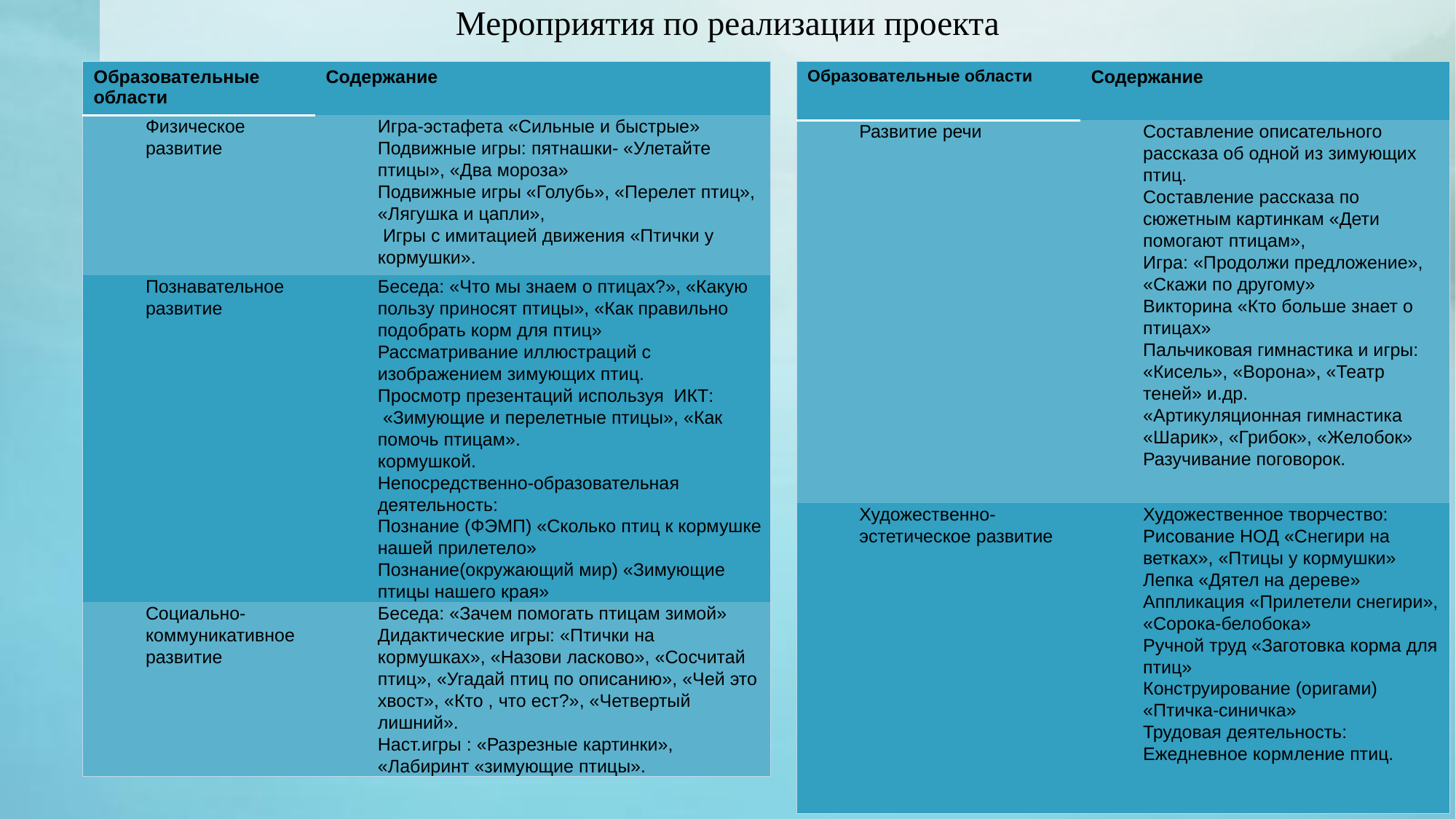

# Мероприятия по реализации проекта
| Образовательные области | Содержание |
| --- | --- |
| Физическое развитие | Игра-эстафета «Сильные и быстрые» Подвижные игры: пятнашки- «Улетайте птицы», «Два мороза» Подвижные игры «Голубь», «Перелет птиц», «Лягушка и цапли», Игры с имитацией движения «Птички у кормушки». |
| Познавательное развитие | Беседа: «Что мы знаем о птицах?», «Какую пользу приносят птицы», «Как правильно подобрать корм для птиц» Рассматривание иллюстраций с изображением зимующих птиц. Просмотр презентаций используя ИКТ: «Зимующие и перелетные птицы», «Как помочь птицам». кормушкой. Непосредственно-образовательная деятельность: Познание (ФЭМП) «Сколько птиц к кормушке нашей прилетело» Познание(окружающий мир) «Зимующие птицы нашего края» |
| Социально-коммуникативное развитие | Беседа: «Зачем помогать птицам зимой» Дидактические игры: «Птички на кормушках», «Назови ласково», «Сосчитай птиц», «Угадай птиц по описанию», «Чей это хвост», «Кто , что ест?», «Четвертый лишний». Наст.игры : «Разрезные картинки», «Лабиринт «зимующие птицы». |
| Образовательные области | Содержание |
| --- | --- |
| Развитие речи | Составление описательного рассказа об одной из зимующих птиц. Составление рассказа по сюжетным картинкам «Дети помогают птицам», Игра: «Продолжи предложение», «Скажи по другому» Викторина «Кто больше знает о птицах» Пальчиковая гимнастика и игры: «Кисель», «Ворона», «Театр теней» и.др. «Артикуляционная гимнастика «Шарик», «Грибок», «Желобок» Разучивание поговорок. |
| Художественно-эстетическое развитие | Художественное творчество: Рисование НОД «Снегири на ветках», «Птицы у кормушки» Лепка «Дятел на дереве» Аппликация «Прилетели снегири», «Сорока-белобока» Ручной труд «Заготовка корма для птиц» Конструирование (оригами) «Птичка-синичка» Трудовая деятельность: Ежедневное кормление птиц. |